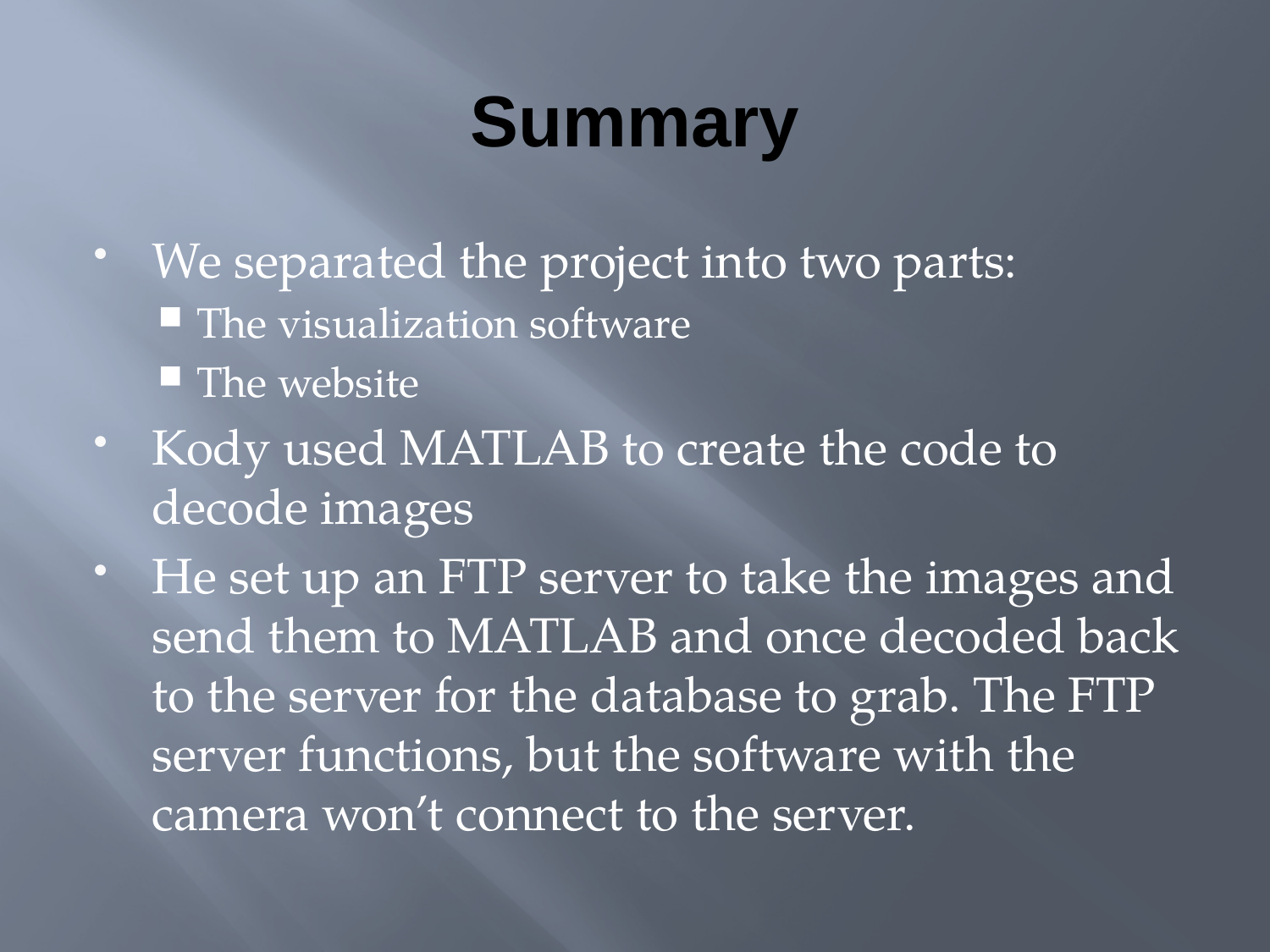

# Summary
We separated the project into two parts:
The visualization software
The website
Kody used MATLAB to create the code to decode images
He set up an FTP server to take the images and send them to MATLAB and once decoded back to the server for the database to grab. The FTP server functions, but the software with the camera won’t connect to the server.